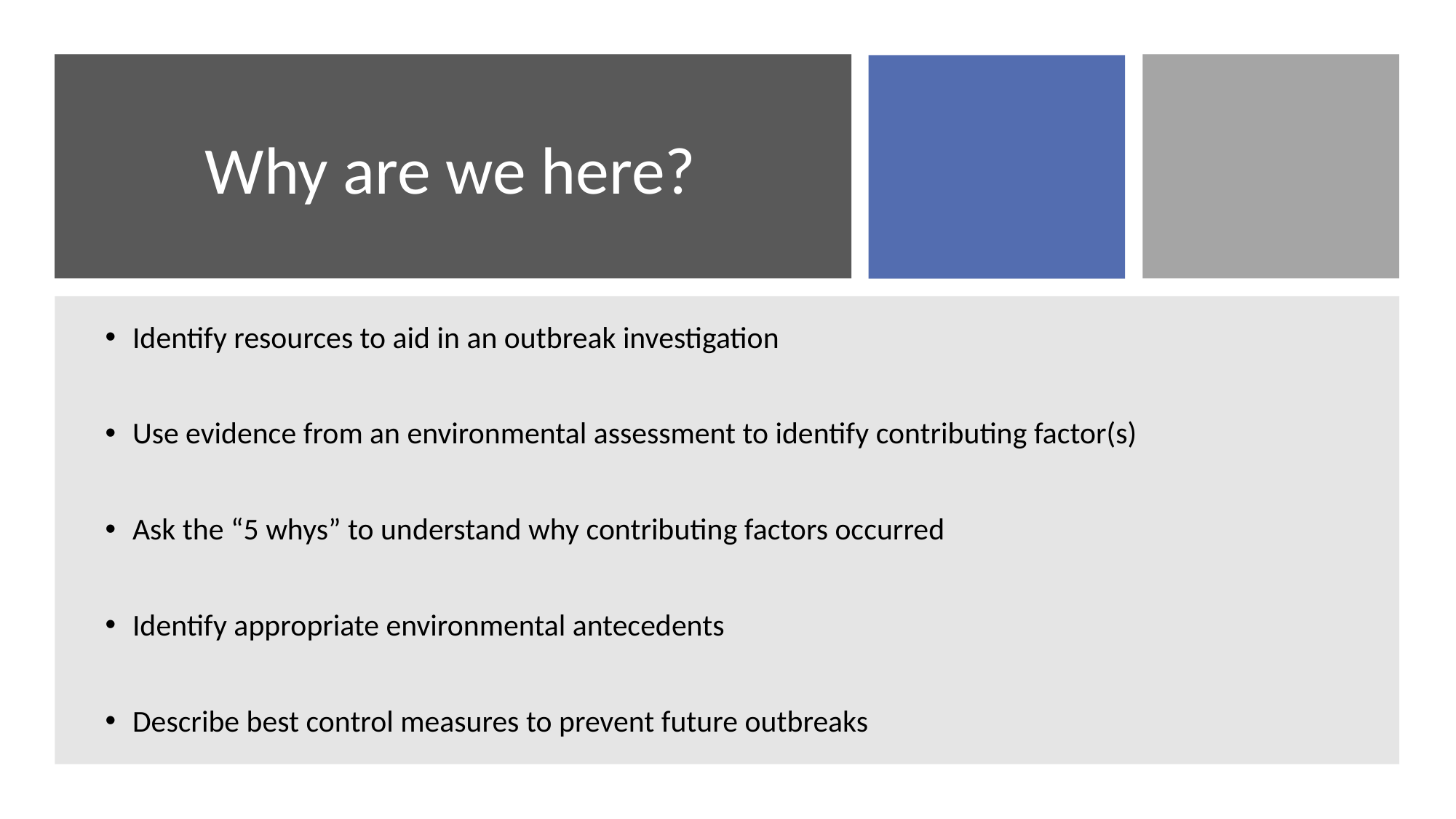

# Why are we here?

Identify resources to aid in an outbreak investigation

Use evidence from an environmental assessment to identify contributing factor(s)

Ask the “5 whys” to understand why contributing factors occurred

Identify appropriate environmental antecedents

Describe best control measures to prevent future outbreaks